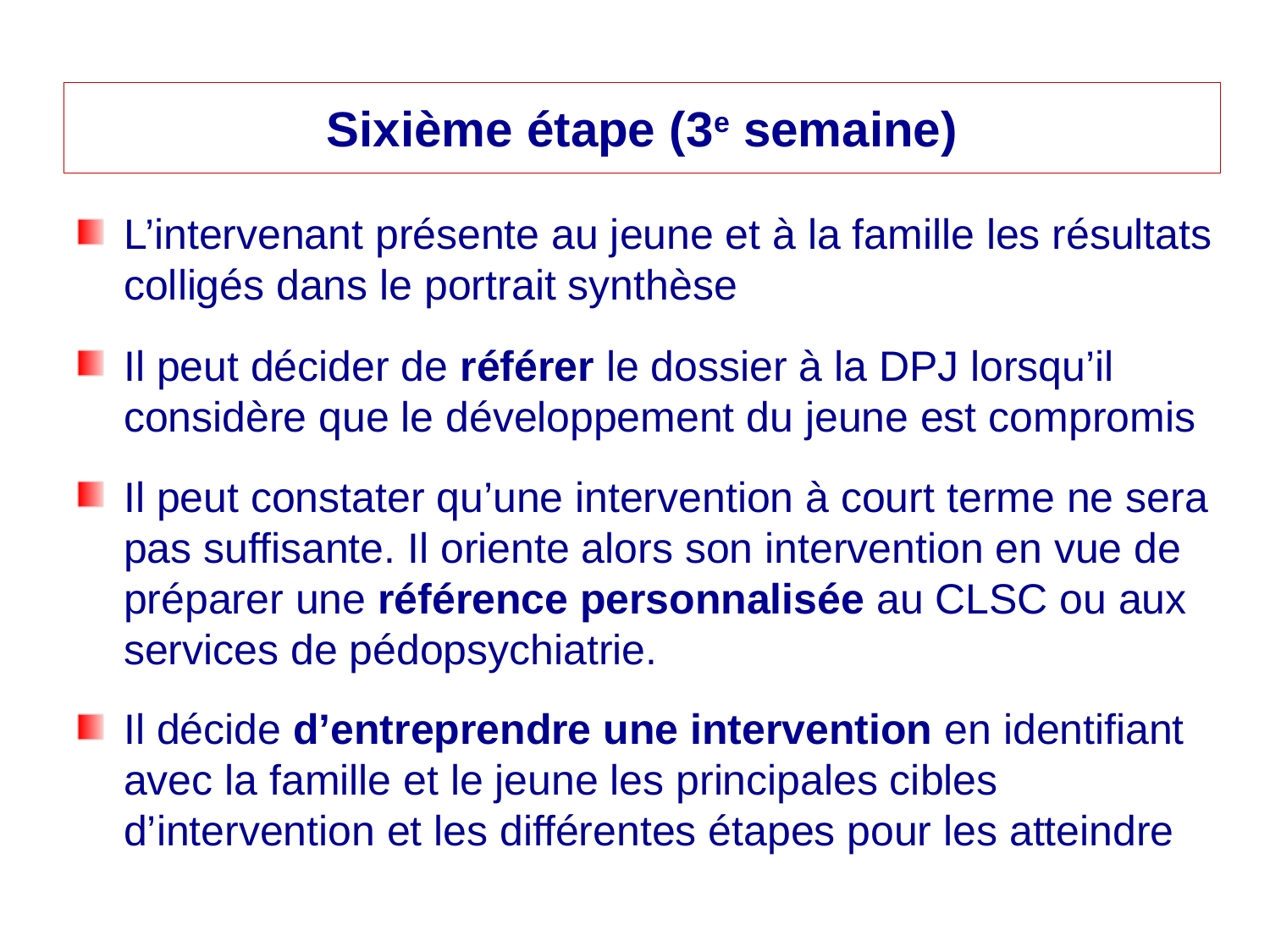

# Sixième étape (3e semaine)
L’intervenant présente au jeune et à la famille les résultats colligés dans le portrait synthèse
Il peut décider de référer le dossier à la DPJ lorsqu’il considère que le développement du jeune est compromis
Il peut constater qu’une intervention à court terme ne sera pas suffisante. Il oriente alors son intervention en vue de préparer une référence personnalisée au CLSC ou aux services de pédopsychiatrie.
Il décide d’entreprendre une intervention en identifiant avec la famille et le jeune les principales cibles d’intervention et les différentes étapes pour les atteindre